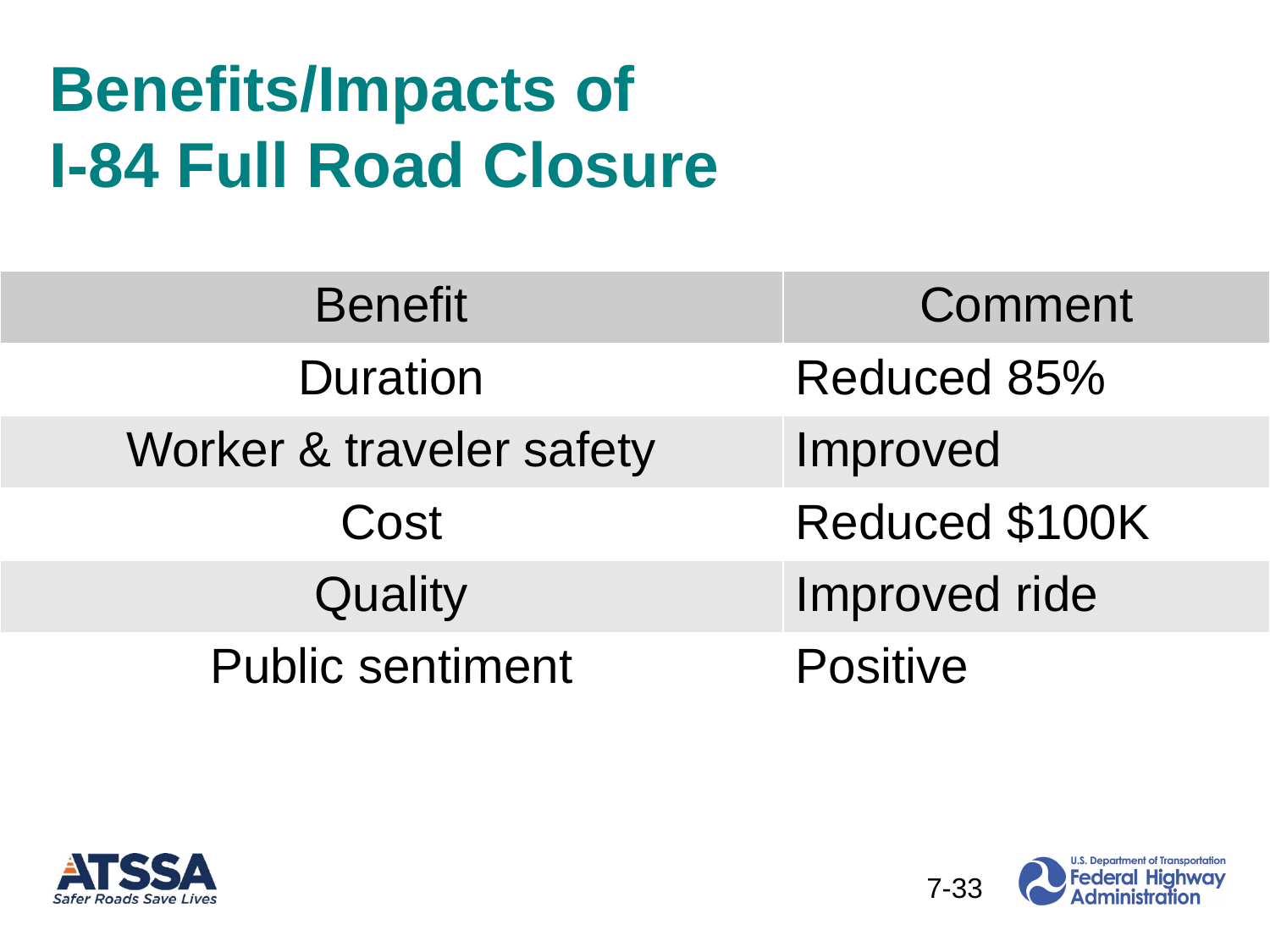

# Benefits/Impacts of I-84 Full Road Closure
| Benefit | Comment |
| --- | --- |
| Duration | Reduced 85% |
| Worker & traveler safety | Improved |
| Cost | Reduced $100K |
| Quality | Improved ride |
| Public sentiment | Positive |